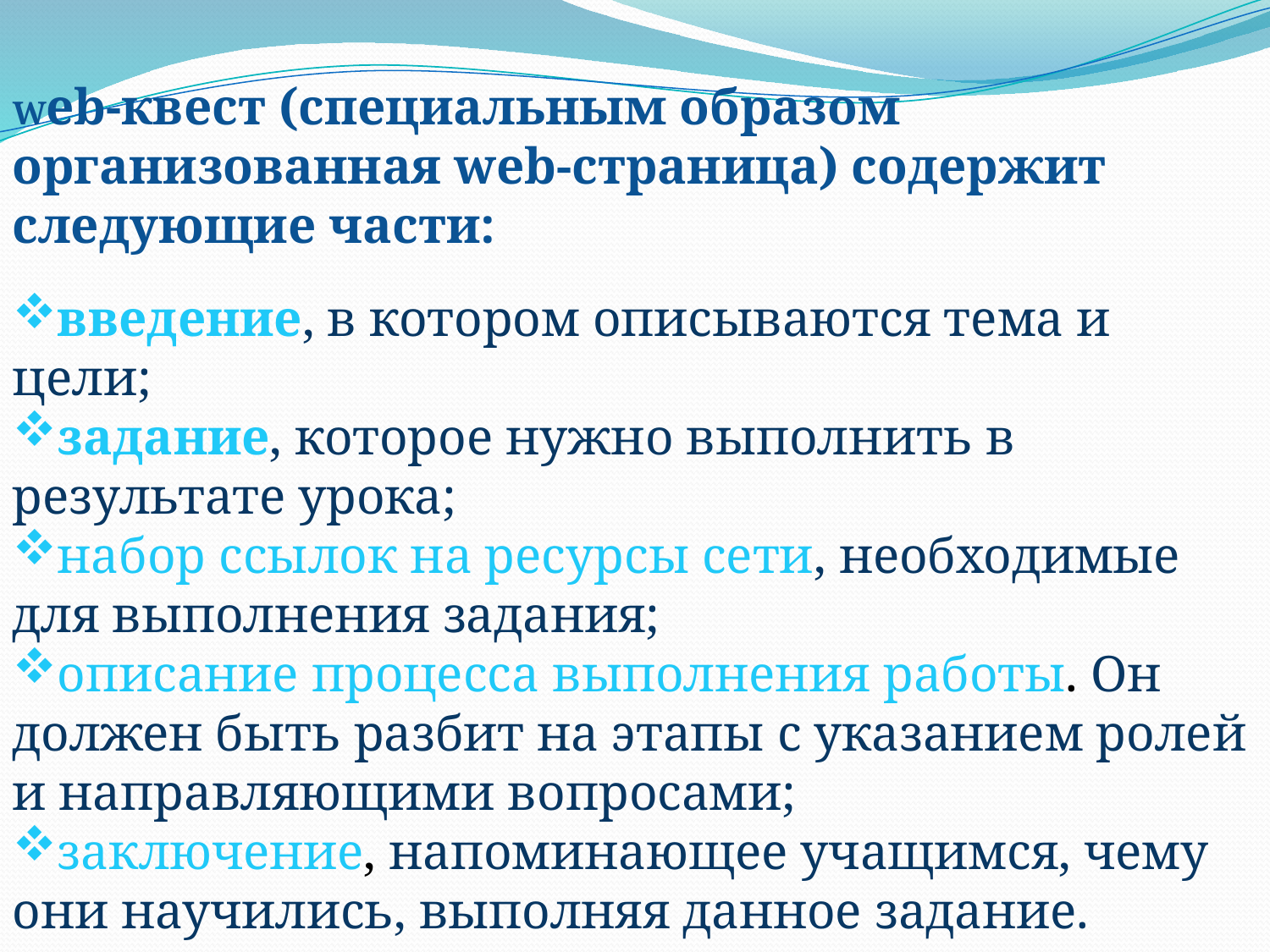

Web-квест (специальным образом организованная web-страница) содержит следующие части:

введение, в котором описываются тема и цели;
задание, которое нужно выполнить в результате урока;
набор ссылок на ресурсы сети, необходимые для выполнения задания;
описание процесса выполнения работы. Он должен быть разбит на этапы с указанием ролей и направляющими вопросами;
заключение, напоминающее учащимся, чему они научились, выполняя данное задание.